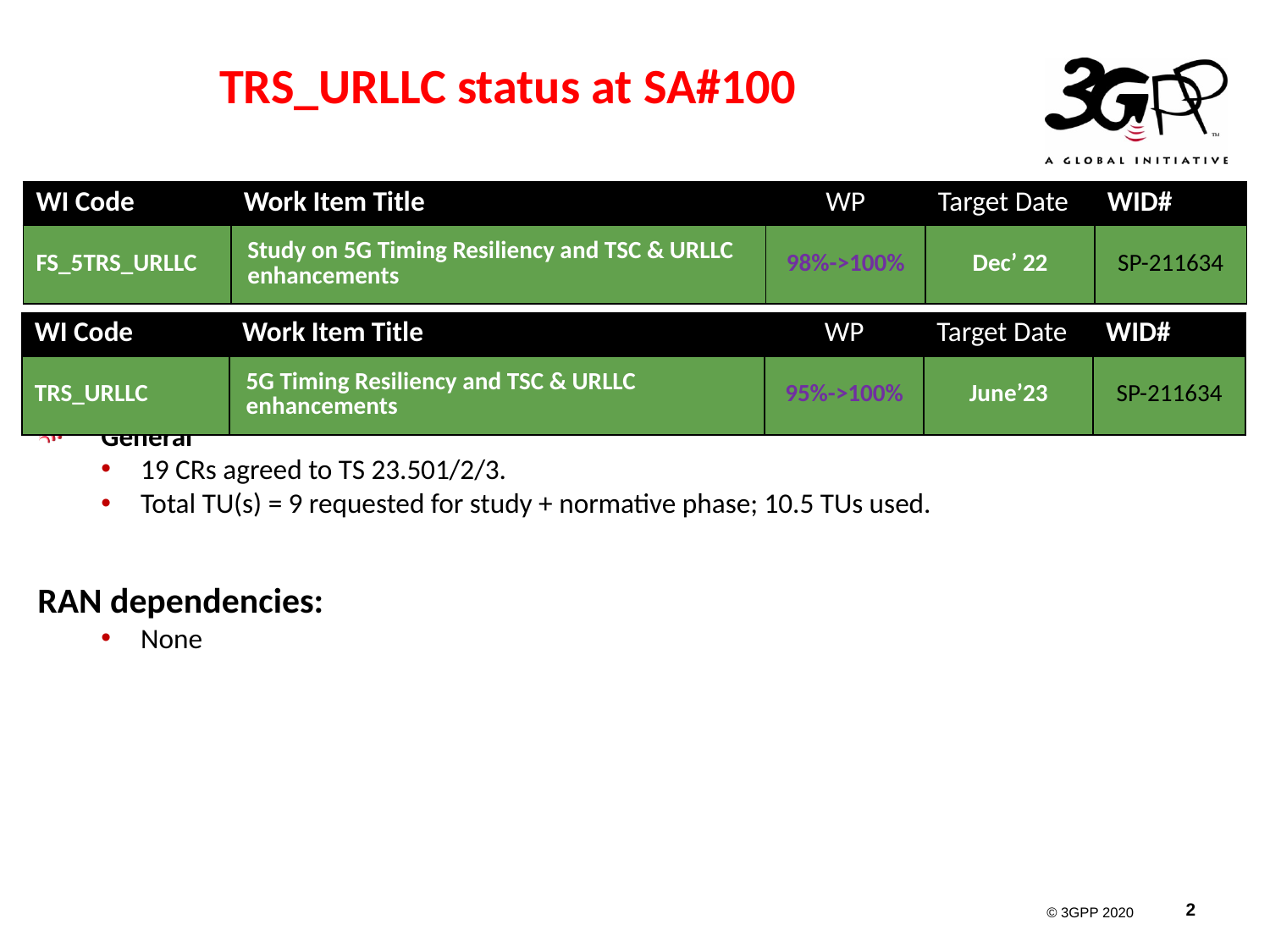

# TRS_URLLC status at SA#100
| WI Code | Work Item Title | WP | Target Date | WID# |
| --- | --- | --- | --- | --- |
| FS\_5TRS\_URLLC | Study on 5G Timing Resiliency and TSC & URLLC enhancements | 98%->100% | Dec’ 22 | SP-211634 |
| WI Code | Work Item Title | WP | Target Date | WID# |
| --- | --- | --- | --- | --- |
| TRS\_URLLC | 5G Timing Resiliency and TSC & URLLC enhancements | 95%->100% | June’23 | SP-211634 |
General
19 CRs agreed to TS 23.501/2/3.
Total TU(s) = 9 requested for study + normative phase; 10.5 TUs used.

RAN dependencies:
None